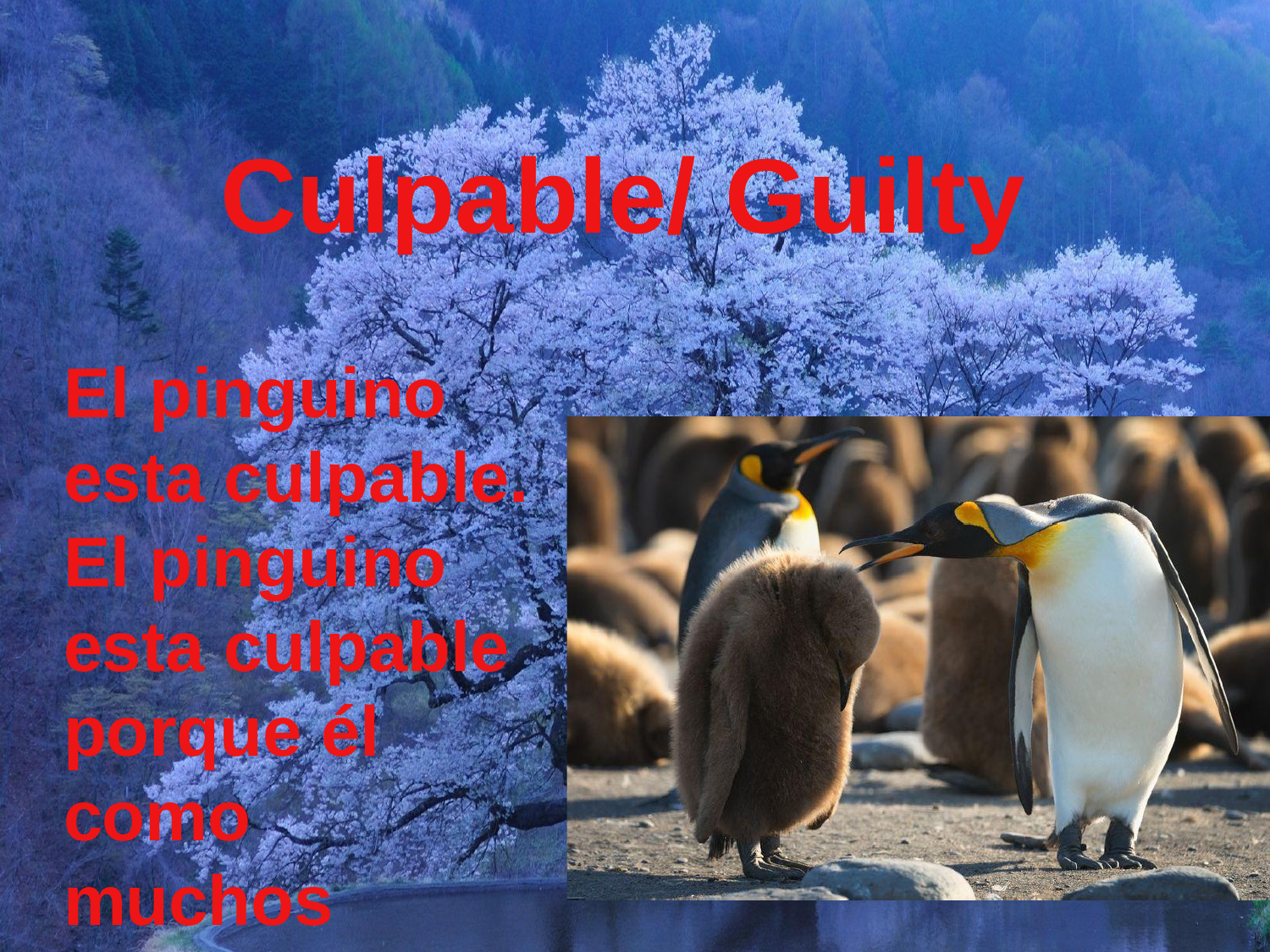

#
Culpable/ Guilty

El pinguino esta culpable. El pinguino esta culpable porque él como muchos pescado.